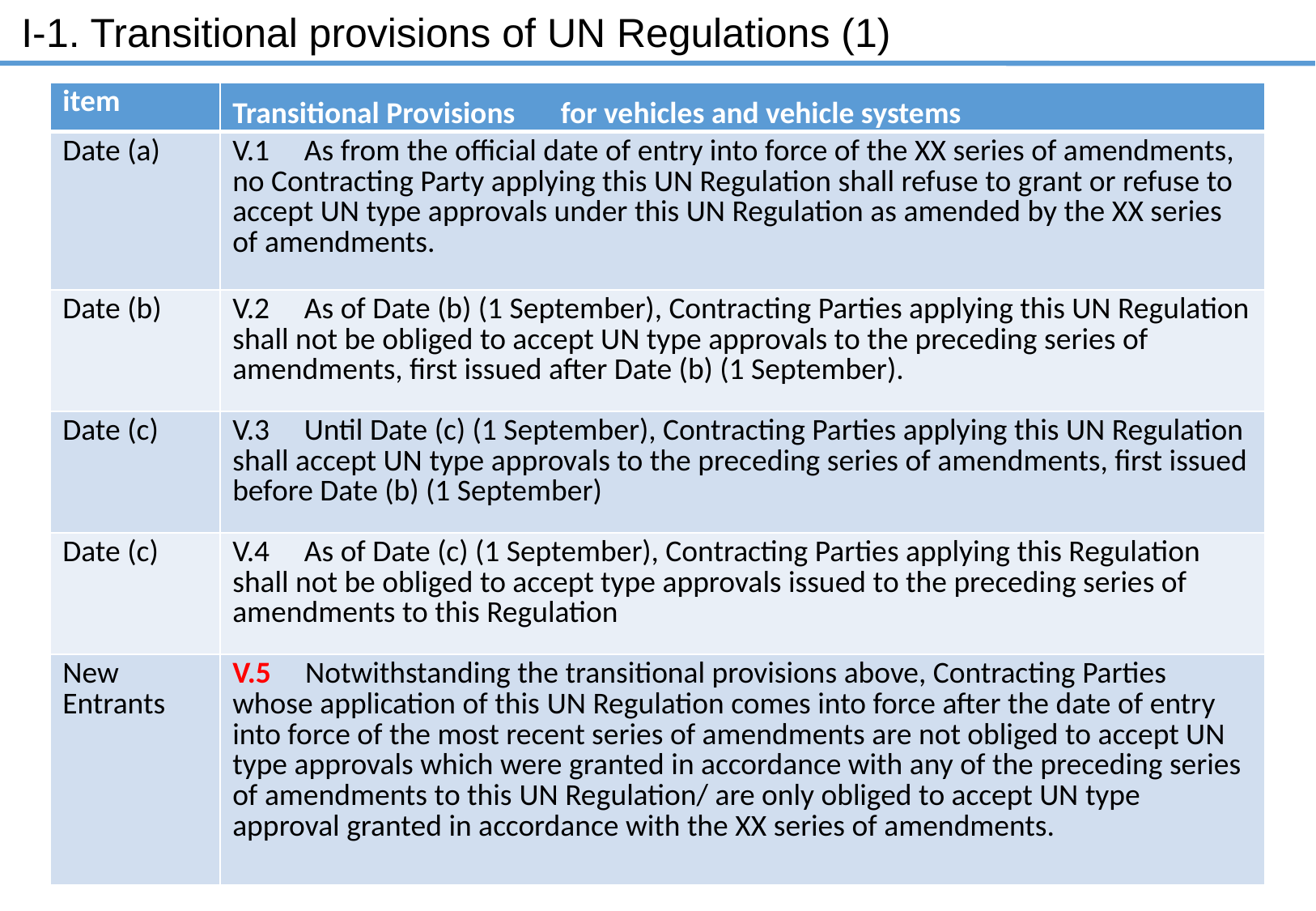

I-1. Transitional provisions of UN Regulations (1)

| item | Transitional Provisions　for vehicles and vehicle systems |
| --- | --- |
| Date (a) | V.1 As from the official date of entry into force of the XX series of amendments, no Contracting Party applying this UN Regulation shall refuse to grant or refuse to accept UN type approvals under this UN Regulation as amended by the XX series of amendments. |
| Date (b) | V.2 As of Date (b) (1 September), Contracting Parties applying this UN Regulation shall not be obliged to accept UN type approvals to the preceding series of amendments, first issued after Date (b) (1 September). |
| Date (c) | V.3 Until Date (c) (1 September), Contracting Parties applying this UN Regulation shall accept UN type approvals to the preceding series of amendments, first issued before Date (b) (1 September) |
| Date (c) | V.4 As of Date (c) (1 September), Contracting Parties applying this Regulation shall not be obliged to accept type approvals issued to the preceding series of amendments to this Regulation |
| New Entrants | V.5 Notwithstanding the transitional provisions above, Contracting Parties whose application of this UN Regulation comes into force after the date of entry into force of the most recent series of amendments are not obliged to accept UN type approvals which were granted in accordance with any of the preceding series of amendments to this UN Regulation/ are only obliged to accept UN type approval granted in accordance with the XX series of amendments. |